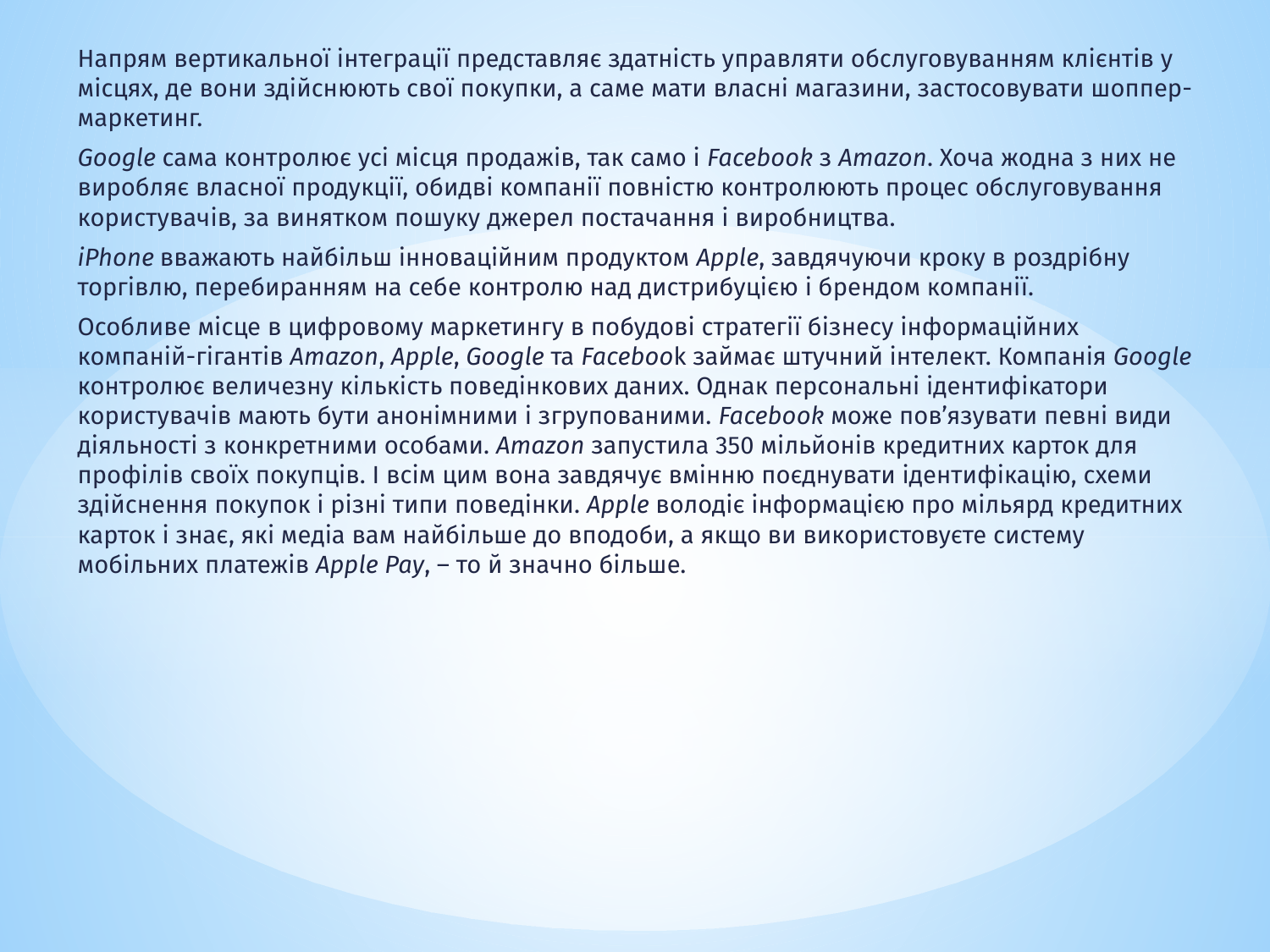

Напрям вертикальної інтеграції представляє здатність управляти обслуговуванням клієнтів у місцях, де вони здійснюють свої покупки, а саме мати власні магазини, застосовувати шоппер-маркетинг.
Google сама контролює усі місця продажів, так само і Facebook з Amazon. Хоча жодна з них не виробляє власної продукції, обидві компанії повністю контролюють процес обслуговування користувачів, за винятком пошуку джерел постачання і виробництва.
iPhone вважають найбільш інноваційним продуктом Apple, завдячуючи кроку в роздрібну торгівлю, перебиранням на себе контролю над дистрибуцією і брендом компанії.
Особливе місце в цифровому маркетингу в побудові стратегії бізнесу інформаційних компаній-гігантів Amazon, Apple, Google та Facebook займає штучний інтелект. Компанія Google контролює величезну кількість поведінкових даних. Однак персональні ідентифікатори користувачів мають бути анонімними і згрупованими. Facebook може пов’язувати певні види діяльності з конкретними особами. Amazon запустила 350 мільйонів кредитних карток для профілів своїх покупців. І всім цим вона завдячує вмінню поєднувати ідентифікацію, схеми здійснення покупок і різні типи поведінки. Apple володіє інформацією про мільярд кредитних карток і знає, які медіа вам найбільше до вподоби, а якщо ви використовуєте систему мобільних платежів Apple Pay, – то й значно більше.